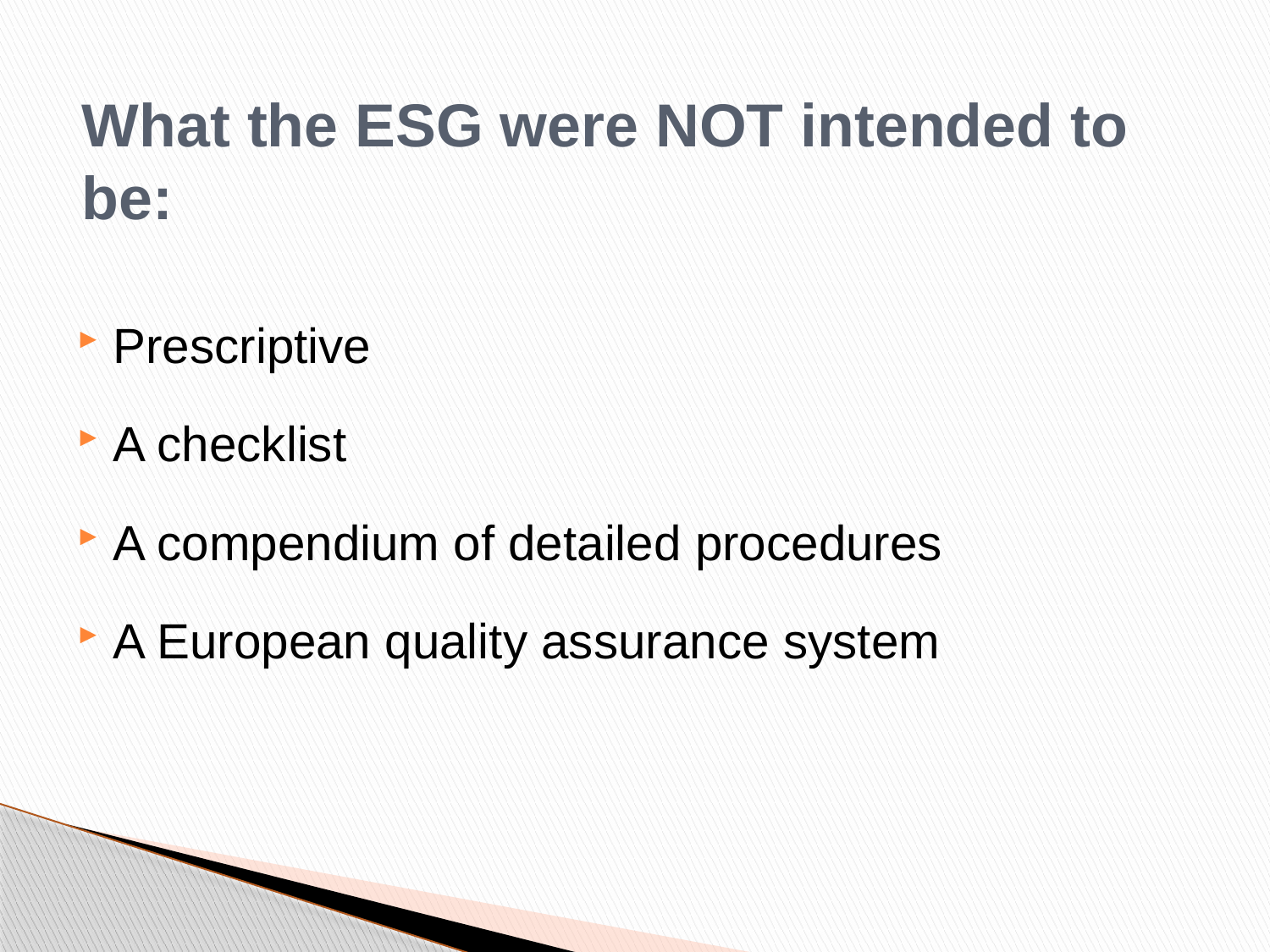

# What the ESG were NOT intended to be:
Prescriptive

A checklist

A compendium of detailed procedures

A European quality assurance system